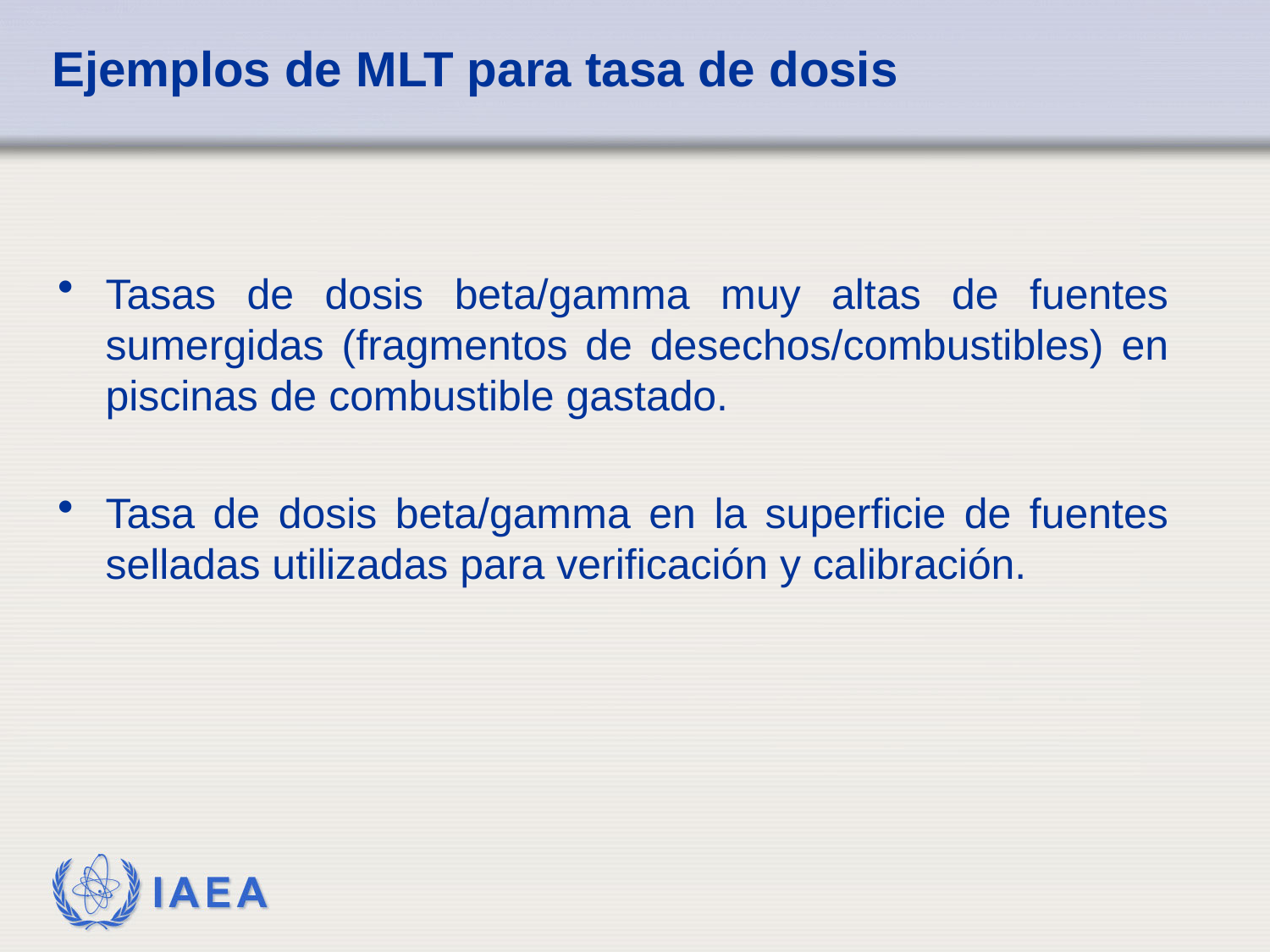

# Ejemplos de MLT para tasa de dosis

Tasas de dosis beta/gamma muy altas de fuentes sumergidas (fragmentos de desechos/combustibles) en piscinas de combustible gastado.

Tasa de dosis beta/gamma en la superficie de fuentes selladas utilizadas para verificación y calibración.